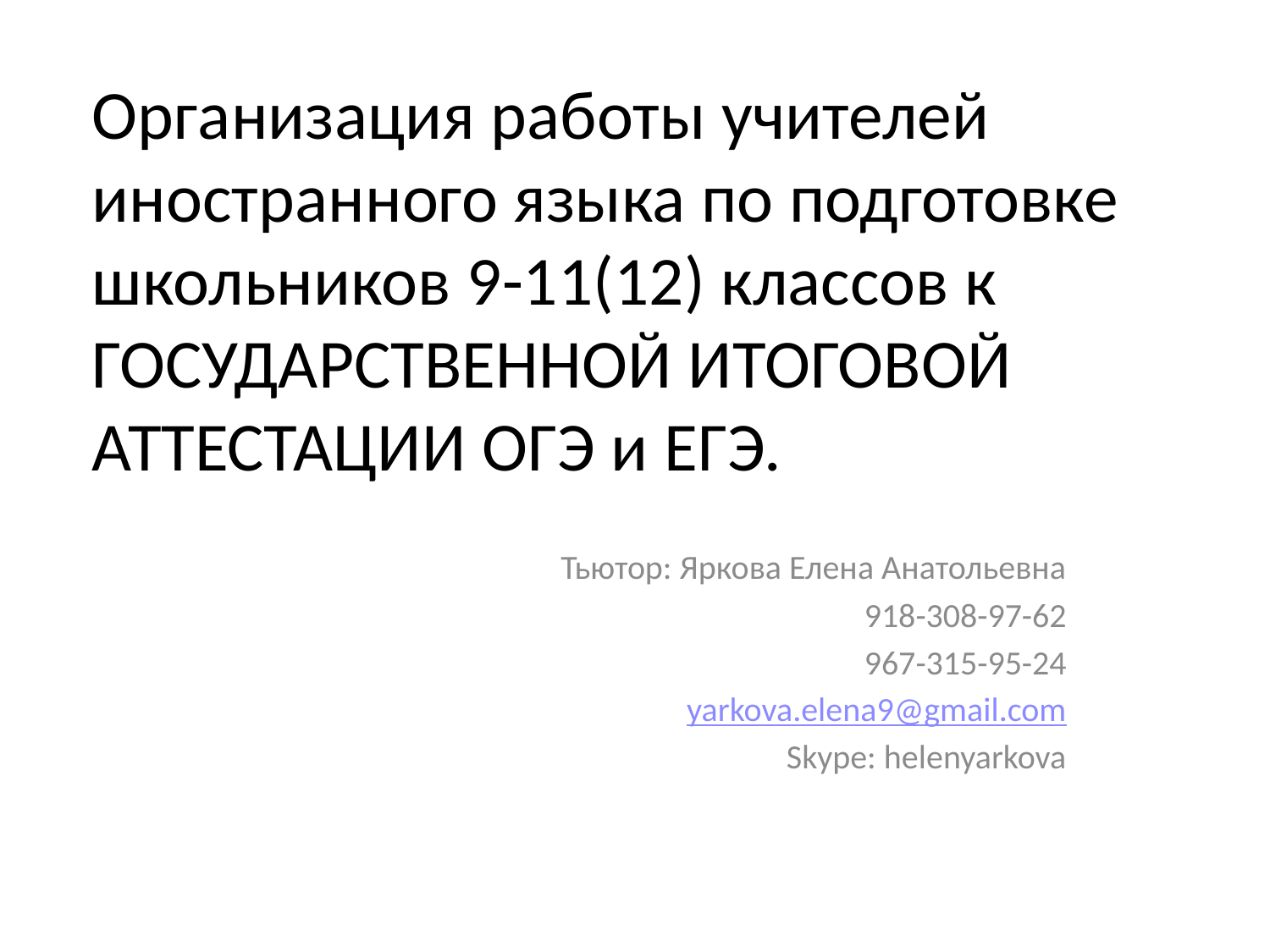

# Организация работы учителей иностранного языка по подготовке школьников 9-11(12) классов к ГОСУДАРСТВЕННОЙ ИТОГОВОЙ АТТЕСТАЦИИ ОГЭ и ЕГЭ.
Тьютор: Яркова Елена Анатольевна
918-308-97-62
967-315-95-24
yarkova.elena9@gmail.com
Skype: helenyarkova